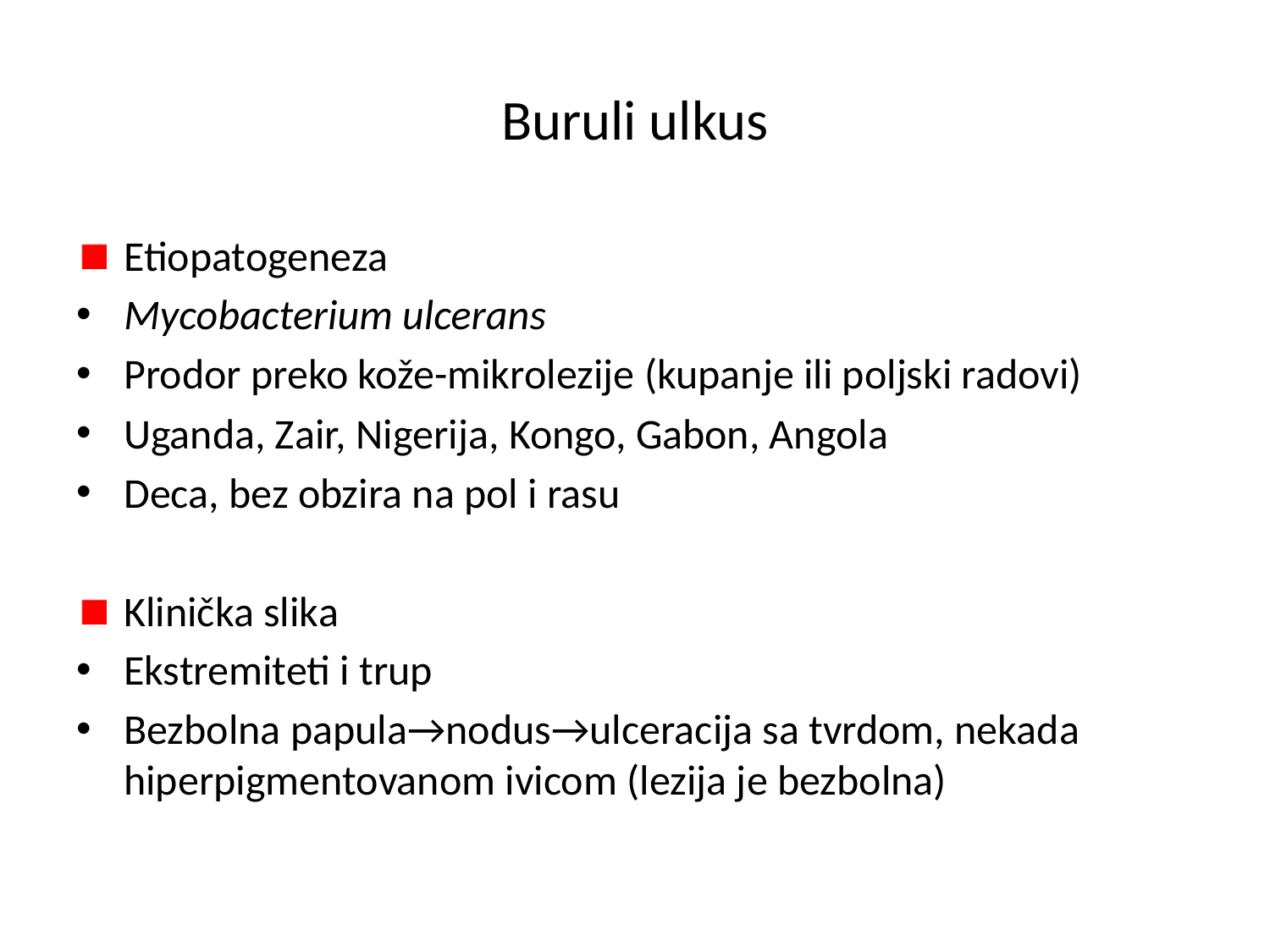

# Buruli ulkus
Etiopatogeneza
Mycobacterium ulcerans
Prodor preko kože-mikrolezije (kupanje ili poljski radovi)
Uganda, Zair, Nigerija, Kongo, Gabon, Angola
Deca, bez obzira na pol i rasu

Klinička slika
Ekstremiteti i trup
Bezbolna papula→nodus→ulceracija sa tvrdom, nekada hiperpigmentovanom ivicom (lezija je bezbolna)